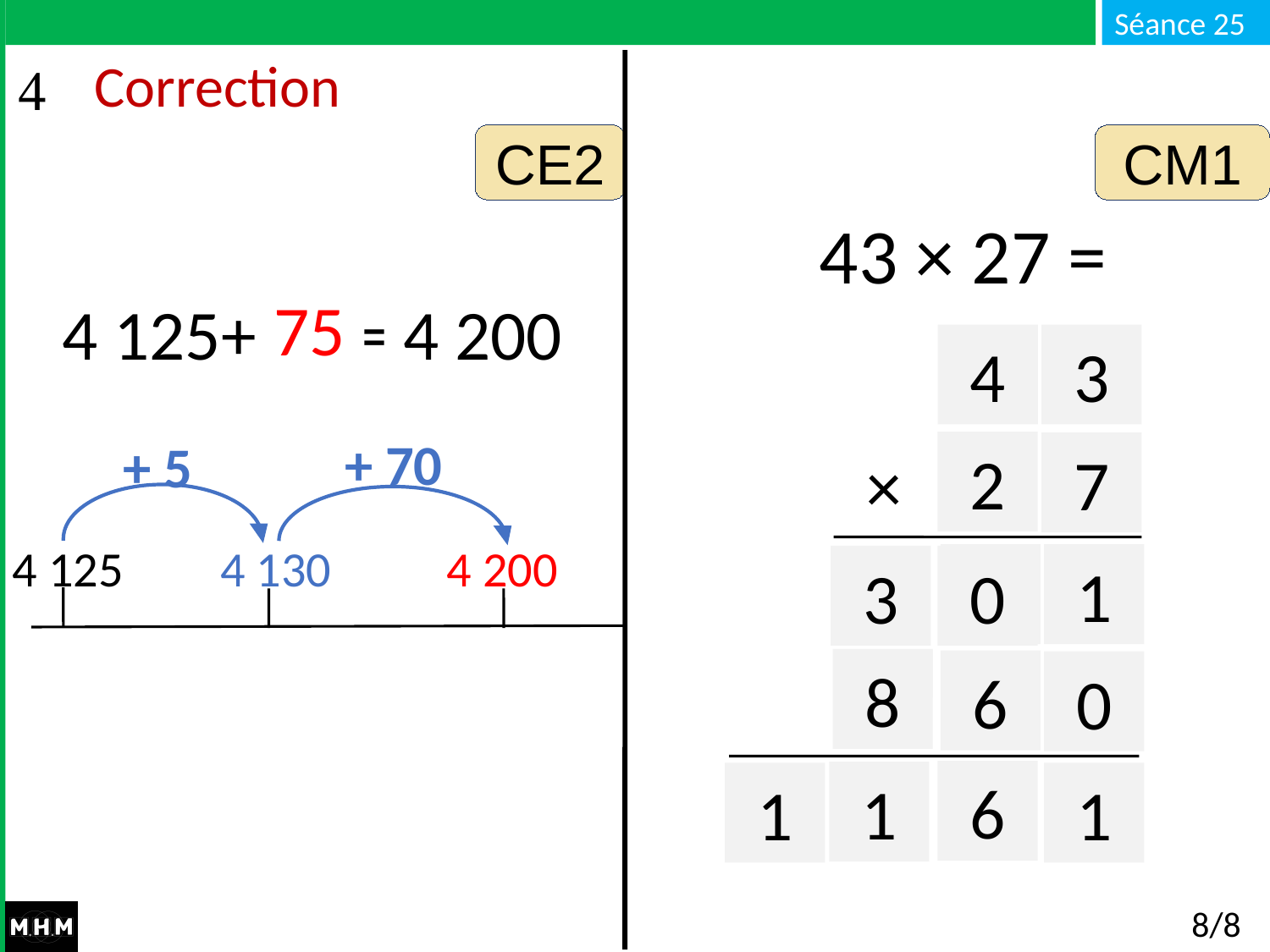

# Correction
CE2
CM1
 43 × 27 =
75
4 125+ …  = 4 200
4
3
+ 70
+ 5
×
2
7

4 125
4 130
4 200
2
1
3
0
8
1
6
0
6
1
1
1
8/8